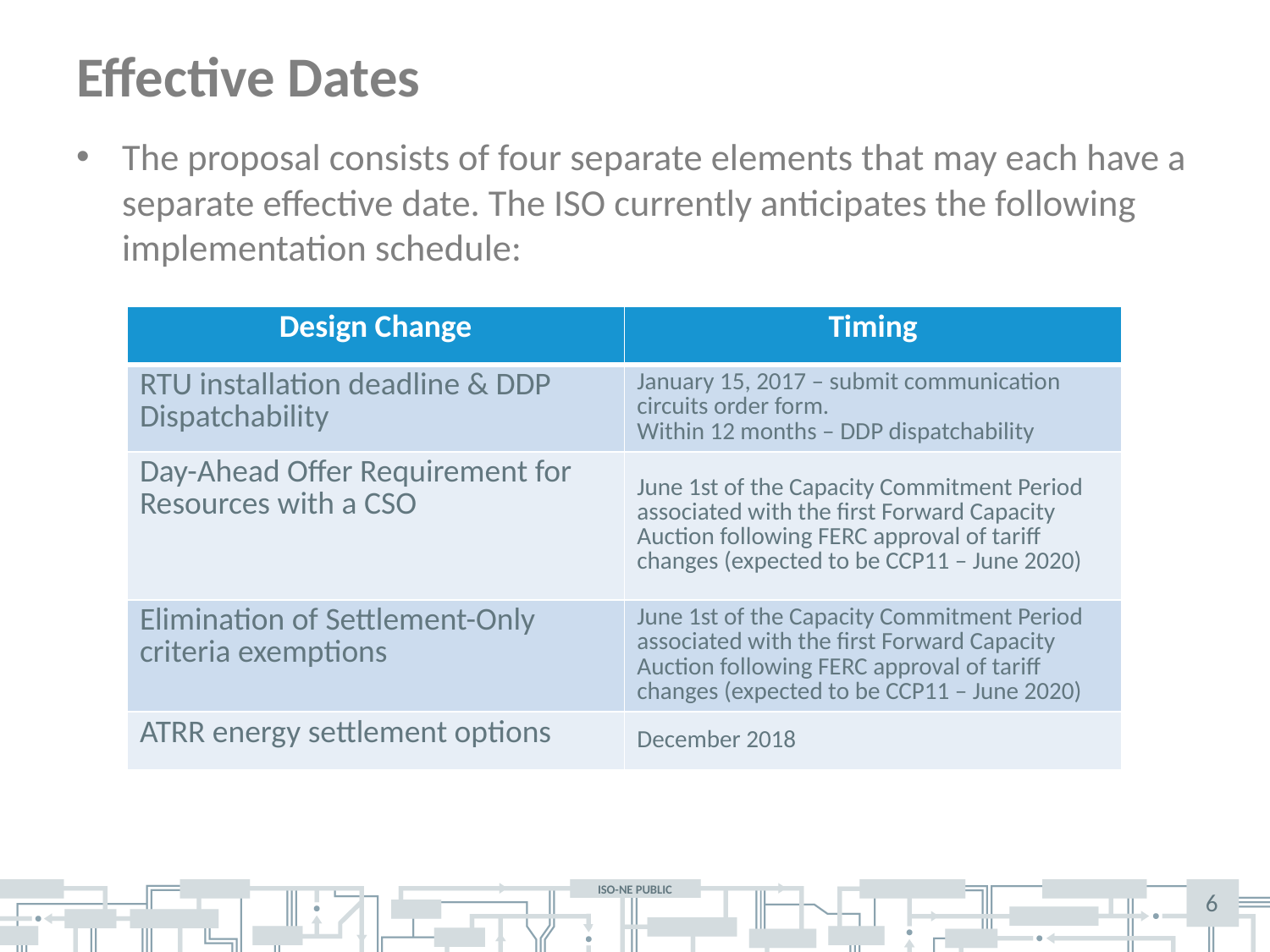

# Effective Dates
The proposal consists of four separate elements that may each have a separate effective date. The ISO currently anticipates the following implementation schedule:
| Design Change | Timing |
| --- | --- |
| RTU installation deadline & DDP Dispatchability | January 15, 2017 – submit communication circuits order form. Within 12 months – DDP dispatchability |
| Day-Ahead Offer Requirement for Resources with a CSO | June 1st of the Capacity Commitment Period associated with the first Forward Capacity Auction following FERC approval of tariff changes (expected to be CCP11 – June 2020) |
| Elimination of Settlement-Only criteria exemptions | June 1st of the Capacity Commitment Period associated with the first Forward Capacity Auction following FERC approval of tariff changes (expected to be CCP11 – June 2020) |
| ATRR energy settlement options | December 2018 |
6